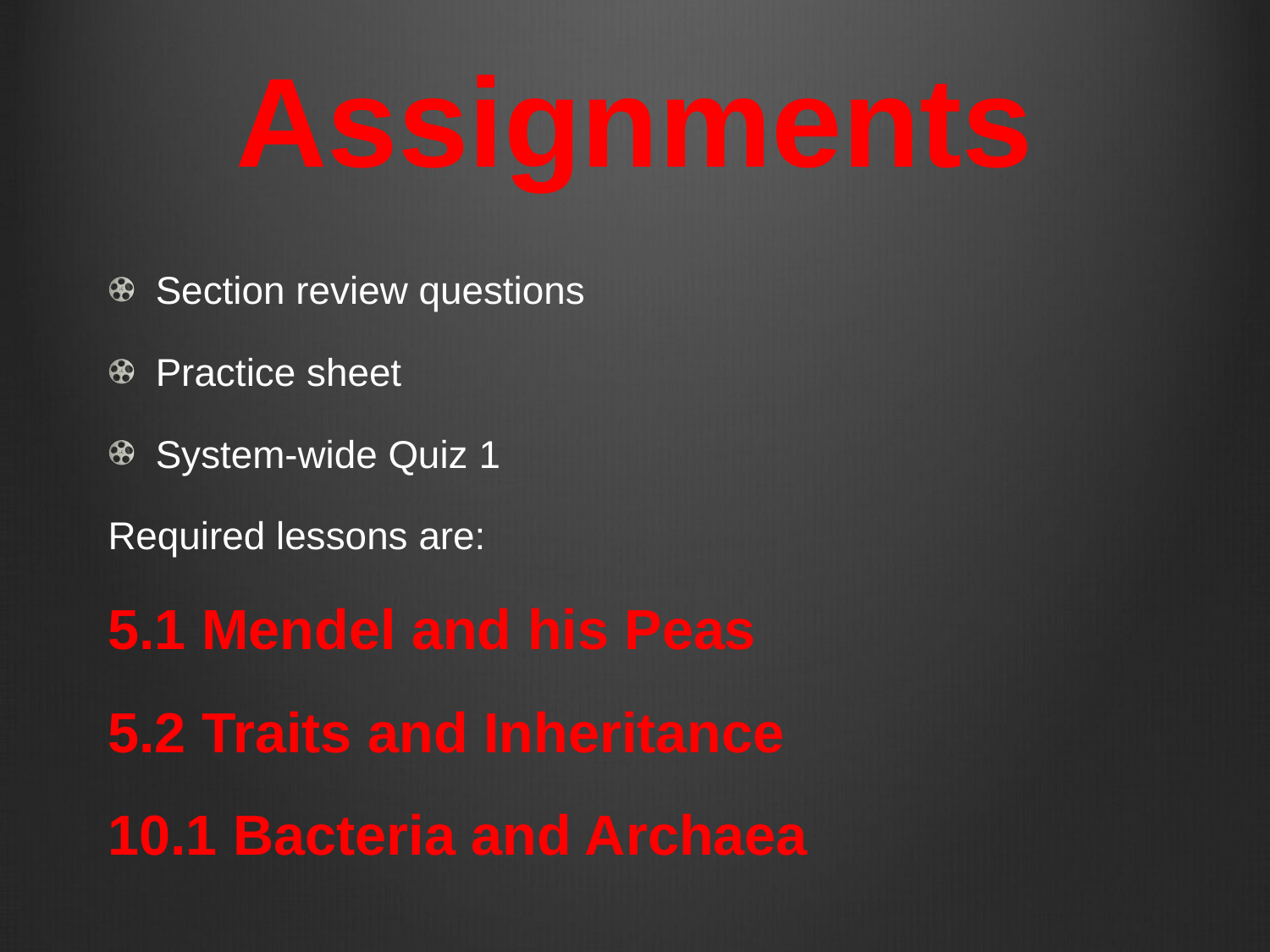

# Assignments
Section review questions
Practice sheet
System-wide Quiz 1
Required lessons are:
5.1 Mendel and his Peas
5.2 Traits and Inheritance
10.1 Bacteria and Archaea